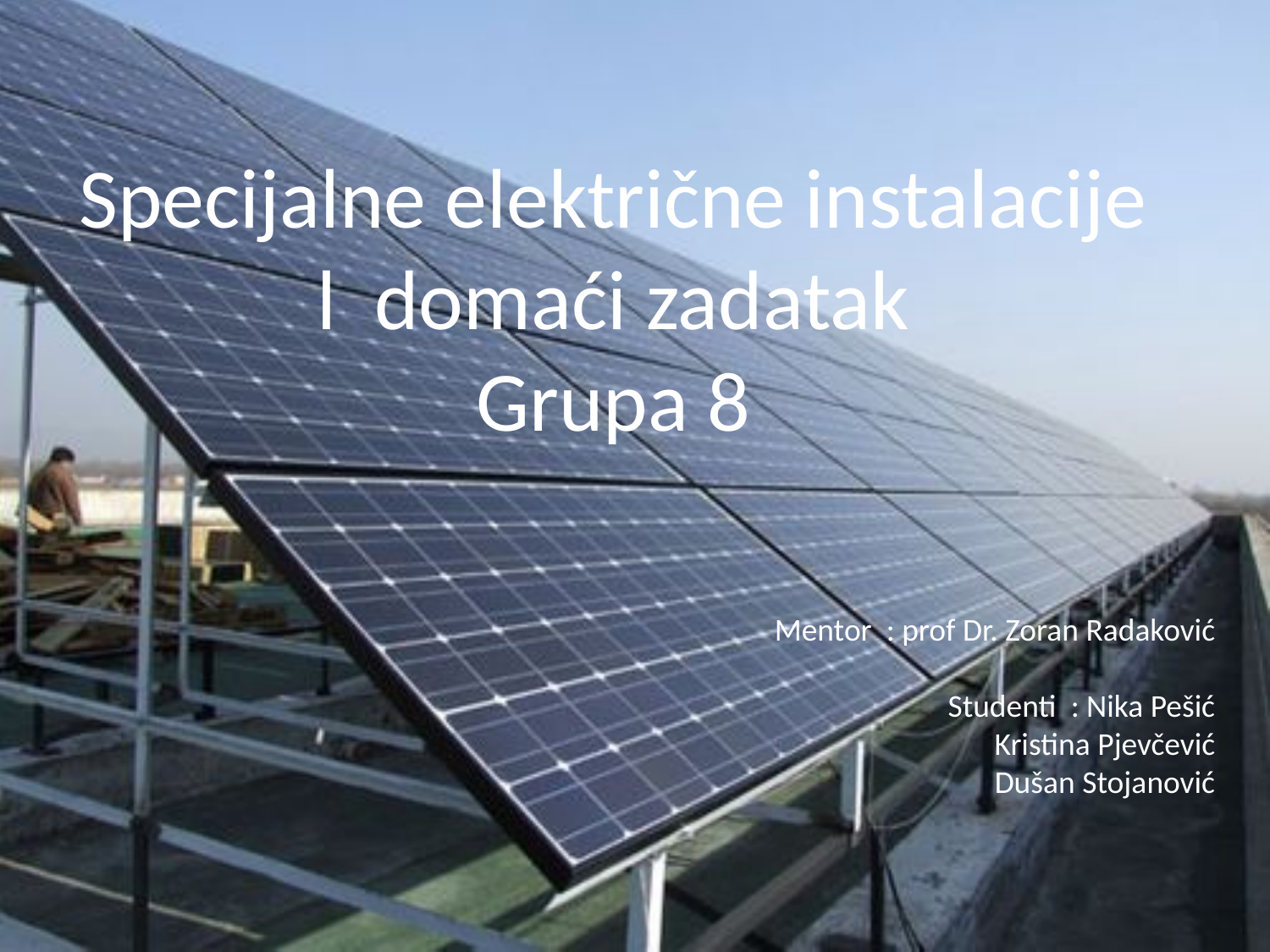

Specijalne električne instalacije
l  domaći zadatak
Grupa 8
Mentor  : prof Dr. Zoran Radaković

Studenti  : Nika Pešić
                   Kristina Pjevčević
                   Dušan Stojanović